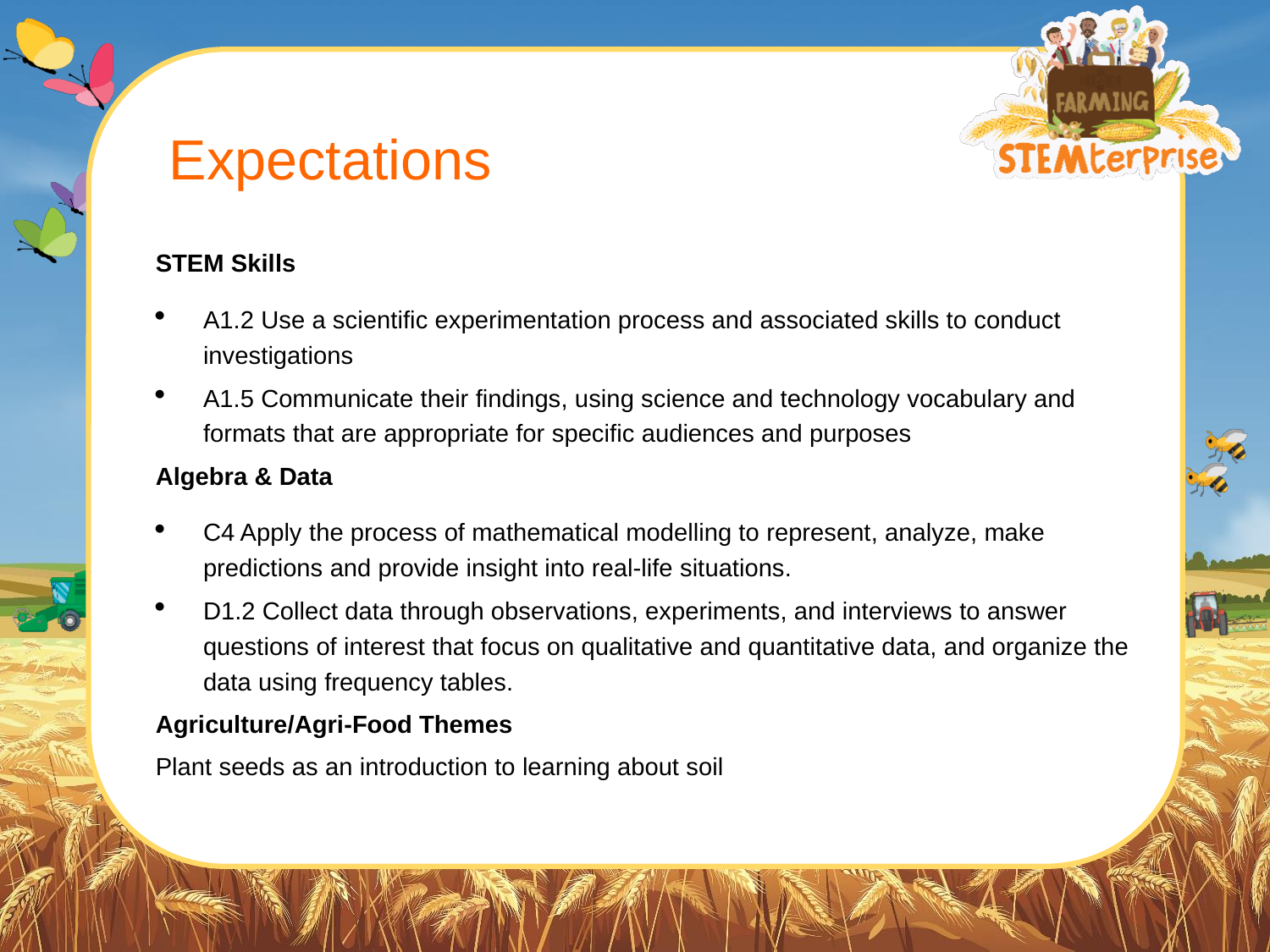

# Expectations
STEM Skills
A1.2 Use a scientific experimentation process and associated skills to conduct investigations
A1.5 Communicate their findings, using science and technology vocabulary and formats that are appropriate for specific audiences and purposes
Algebra & Data
C4 Apply the process of mathematical modelling to represent, analyze, make predictions and provide insight into real-life situations.
D1.2 Collect data through observations, experiments, and interviews to answer questions of interest that focus on qualitative and quantitative data, and organize the data using frequency tables.
Agriculture/Agri-Food Themes
Plant seeds as an introduction to learning about soil